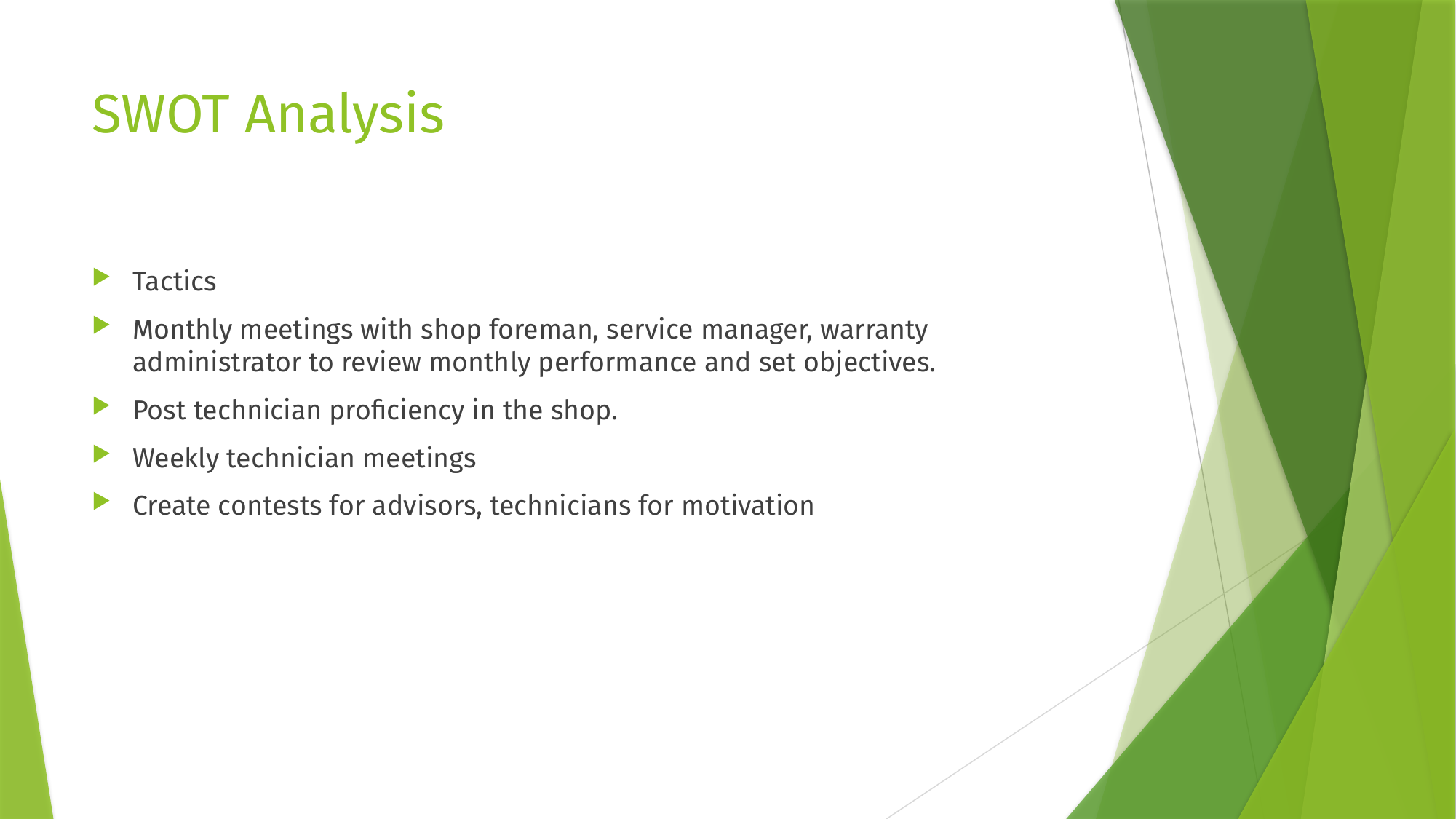

# SWOT Analysis
Tactics
Monthly meetings with shop foreman, service manager, warranty administrator to review monthly performance and set objectives.
Post technician proficiency in the shop.
Weekly technician meetings
Create contests for advisors, technicians for motivation